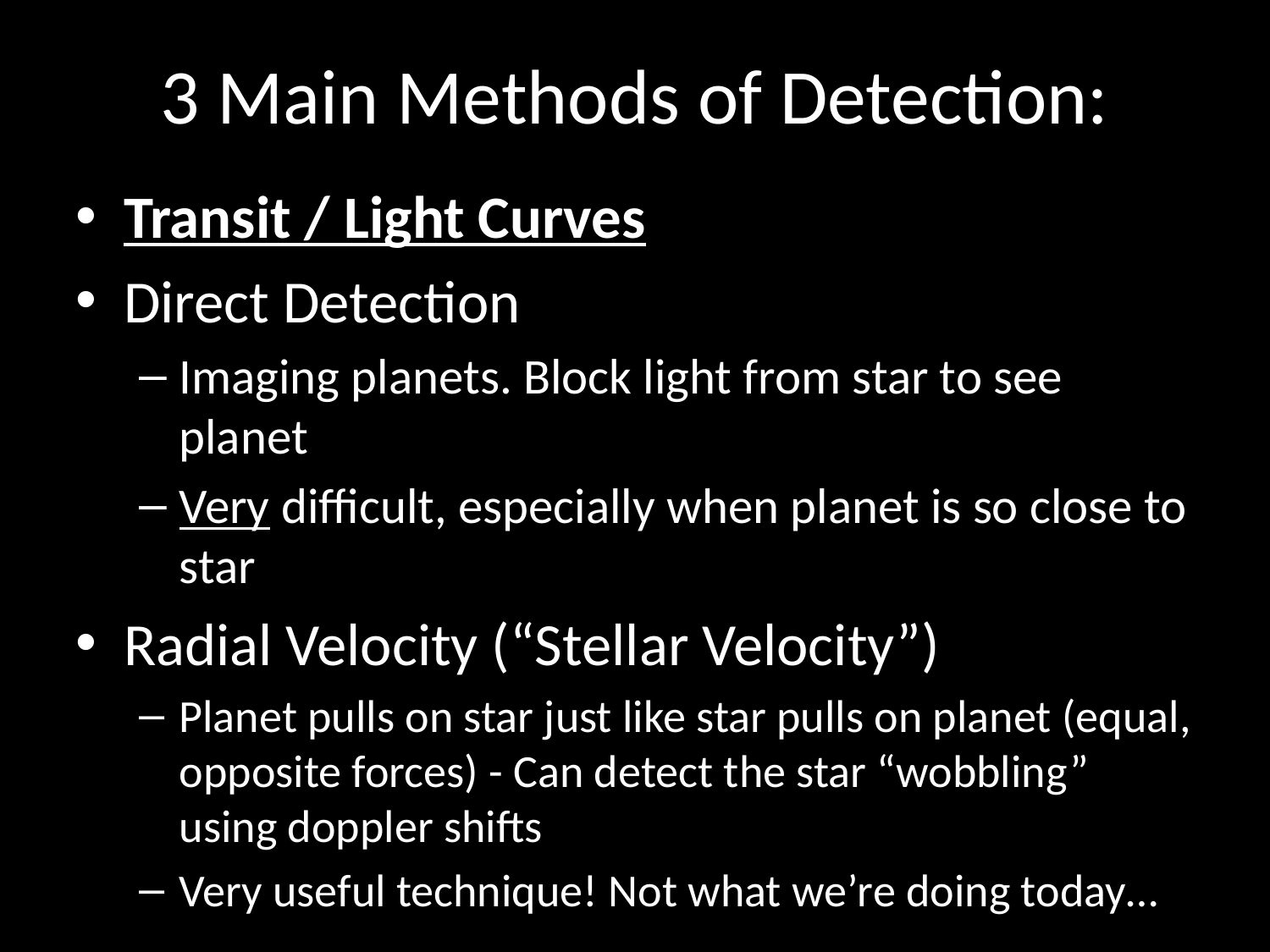

3 Main Methods of Detection:
Transit / Light Curves
Direct Detection
Imaging planets. Block light from star to see planet
Very difficult, especially when planet is so close to star
Radial Velocity (“Stellar Velocity”)
Planet pulls on star just like star pulls on planet (equal, opposite forces) - Can detect the star “wobbling” using doppler shifts
Very useful technique! Not what we’re doing today…